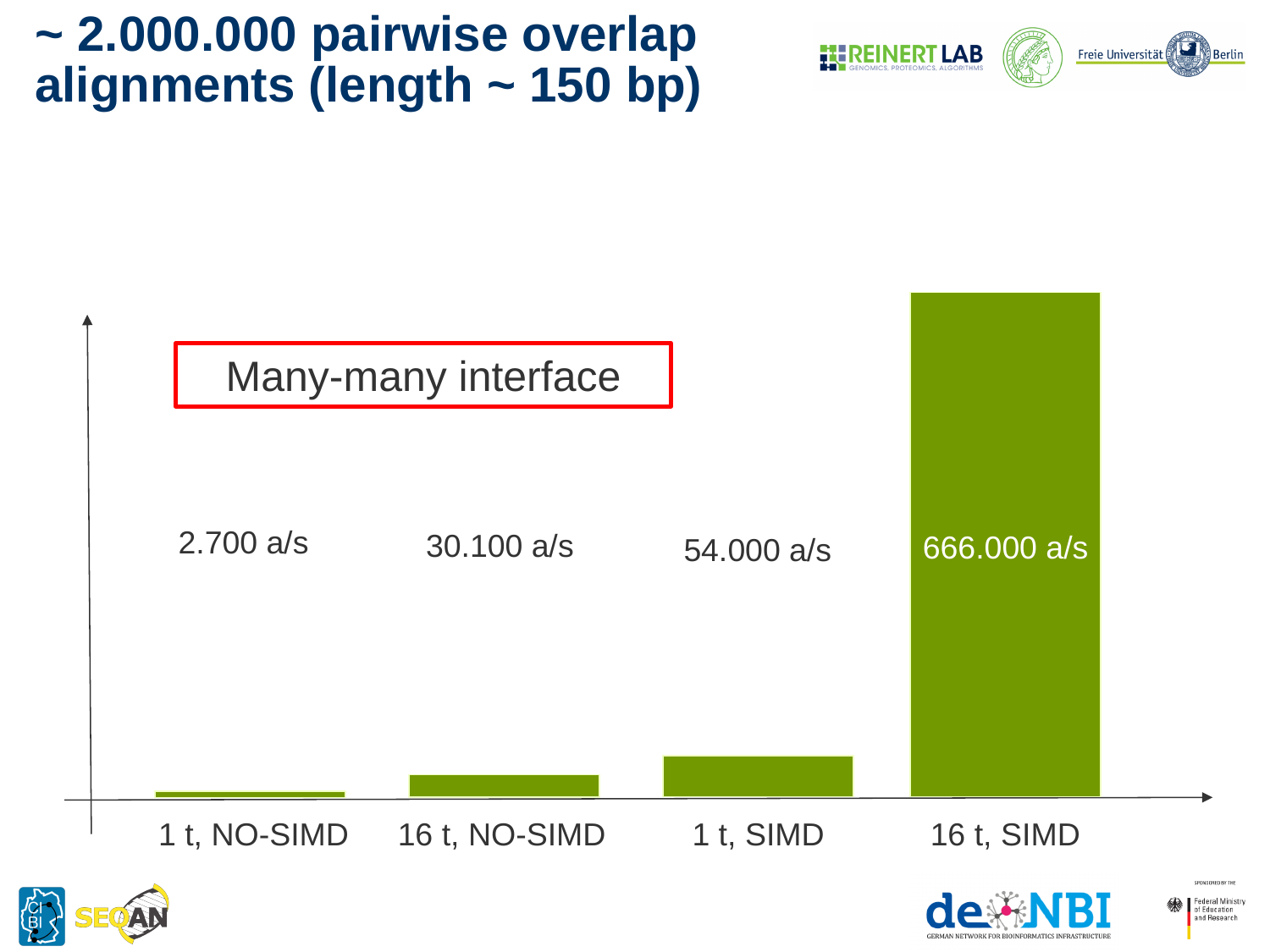

# ~ 2.000.000 pairwise overlap alignments (length ~ 150 bp)

666.000 a/s
Many-many interface
2.700 a/s

30.100 a/s

54.000 a/s

1 t, NO-SIMD
16 t, NO-SIMD
1 t, SIMD
16 t, SIMD